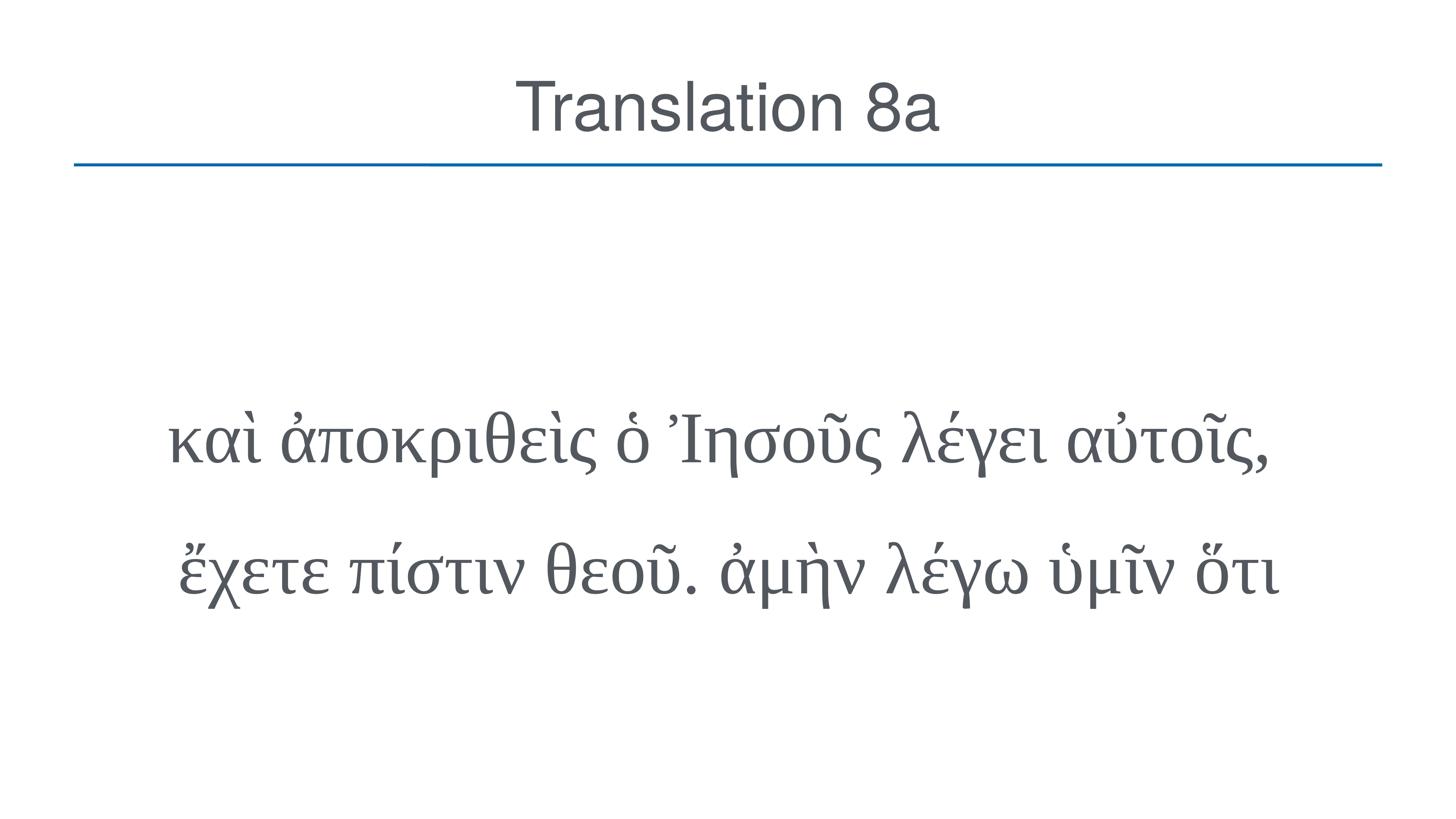

# Translation 8a
καὶ ἀποκριθεὶς ὁ Ἰησοῦς λέγει αὐτοῖς,
ἔχετε πίστιν θεοῦ. ἀμὴν λέγω ὑμῖν ὅτι